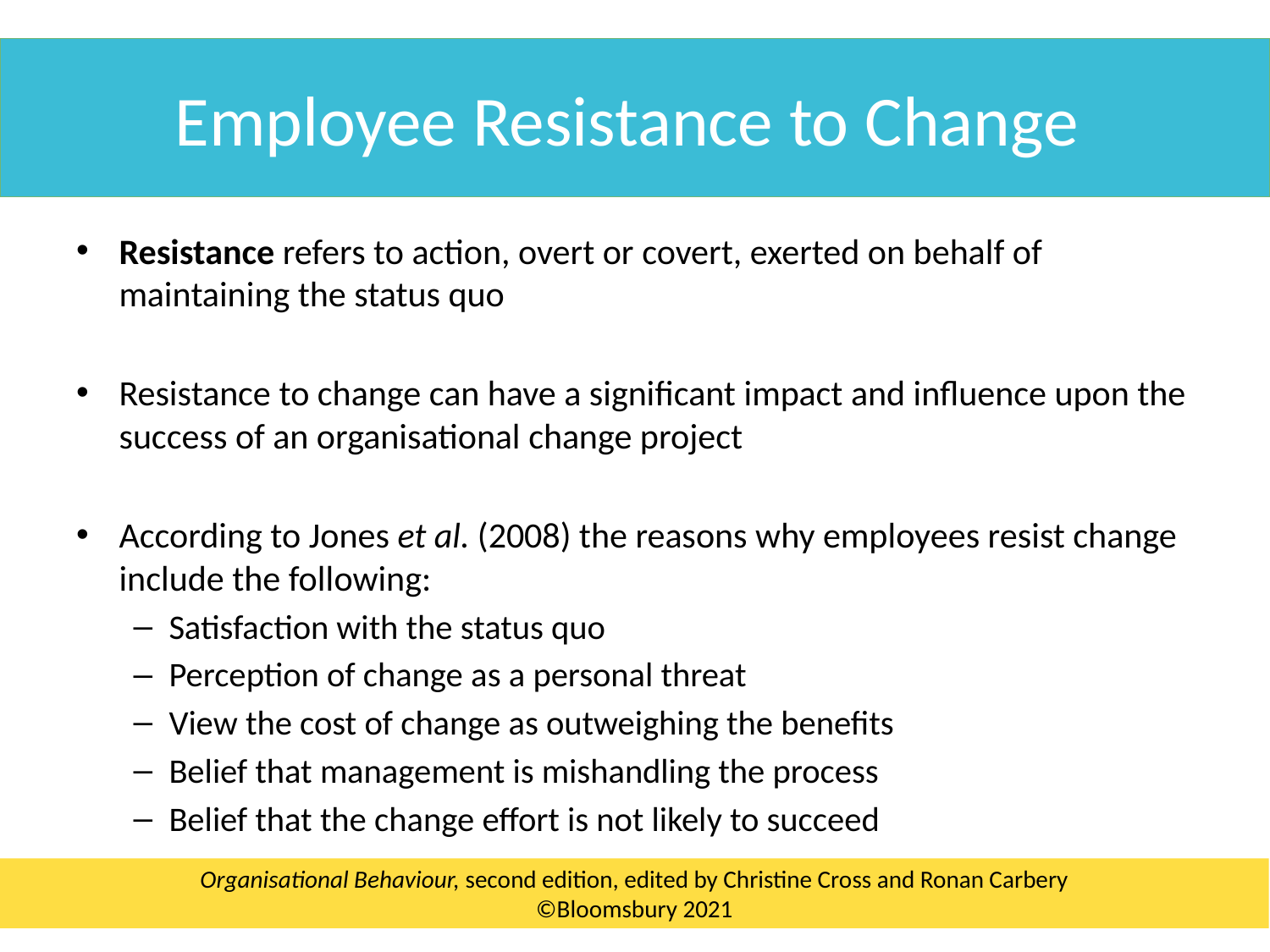

Employee Resistance to Change
Resistance refers to action, overt or covert, exerted on behalf of maintaining the status quo

Resistance to change can have a significant impact and influence upon the success of an organisational change project

According to Jones et al. (2008) the reasons why employees resist change include the following:
Satisfaction with the status quo
Perception of change as a personal threat
View the cost of change as outweighing the benefits
Belief that management is mishandling the process
Belief that the change effort is not likely to succeed